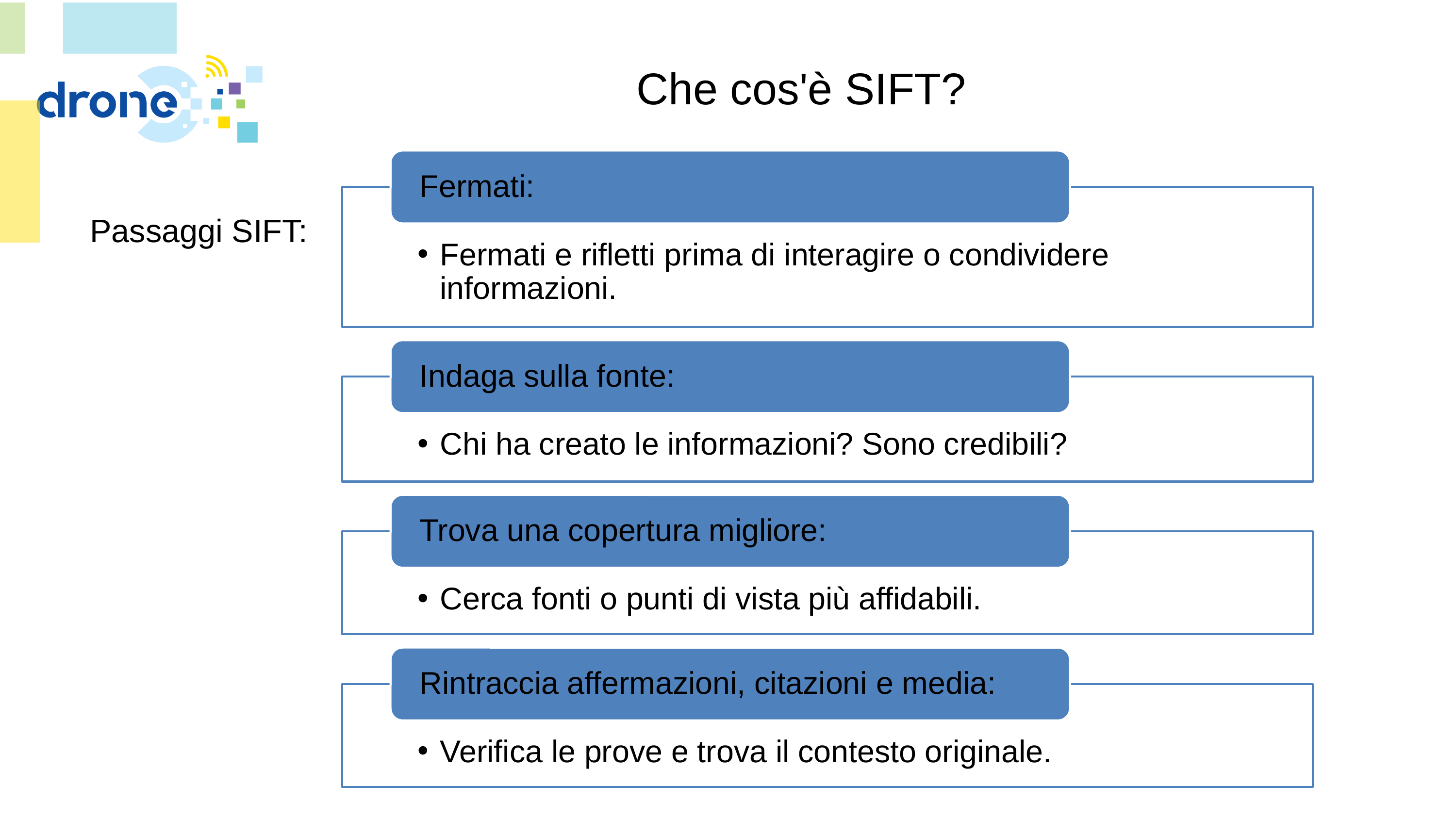

# Che cos'è SIFT?

Fermati:

Fermati e rifletti prima di interagire o condividere informazioni.

Indaga sulla fonte:

Chi ha creato le informazioni? Sono credibili?

Trova una copertura migliore:

Cerca fonti o punti di vista più affidabili.

Rintraccia affermazioni, citazioni e media:

Verifica le prove e trova il contesto originale.
Passaggi SIFT: